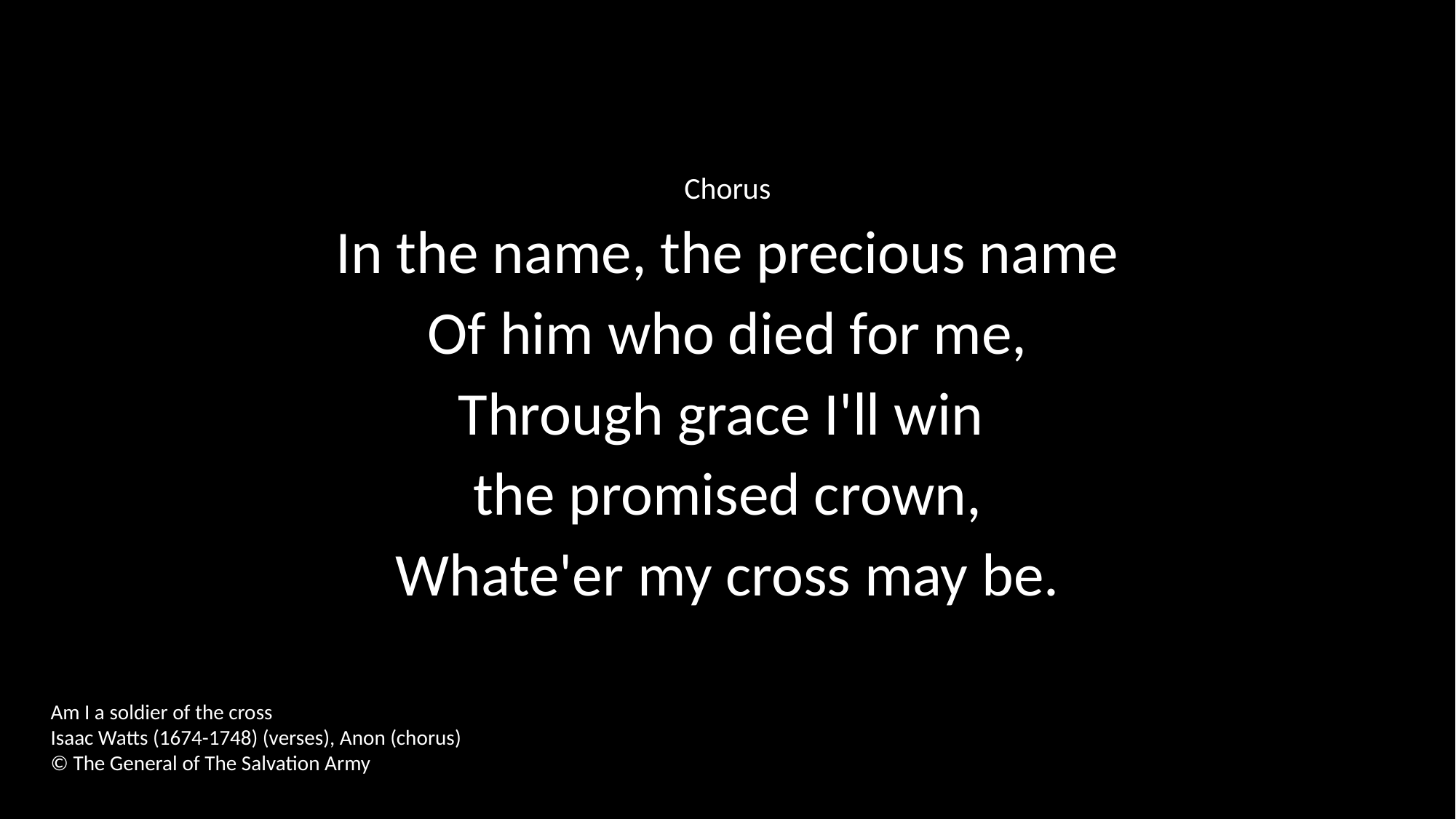

Chorus
In the name, the precious name
Of him who died for me,
Through grace I'll win
the promised crown,
Whate'er my cross may be.
Am I a soldier of the cross
Isaac Watts (1674-1748) (verses), Anon (chorus)
© The General of The Salvation Army